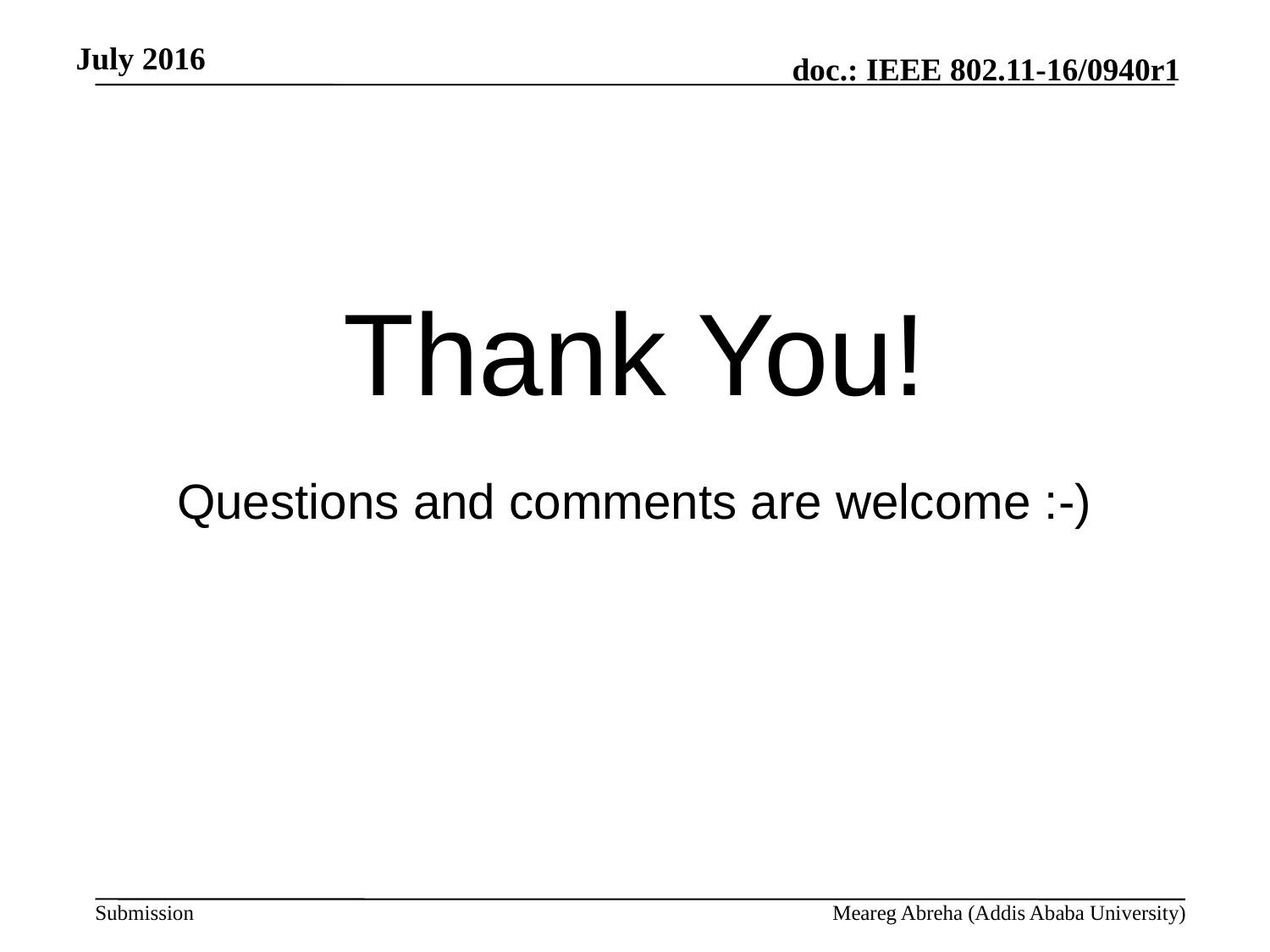

July 2016

Thank You!

Questions and comments are welcome :-)

Meareg Abreha (Addis Ababa University)